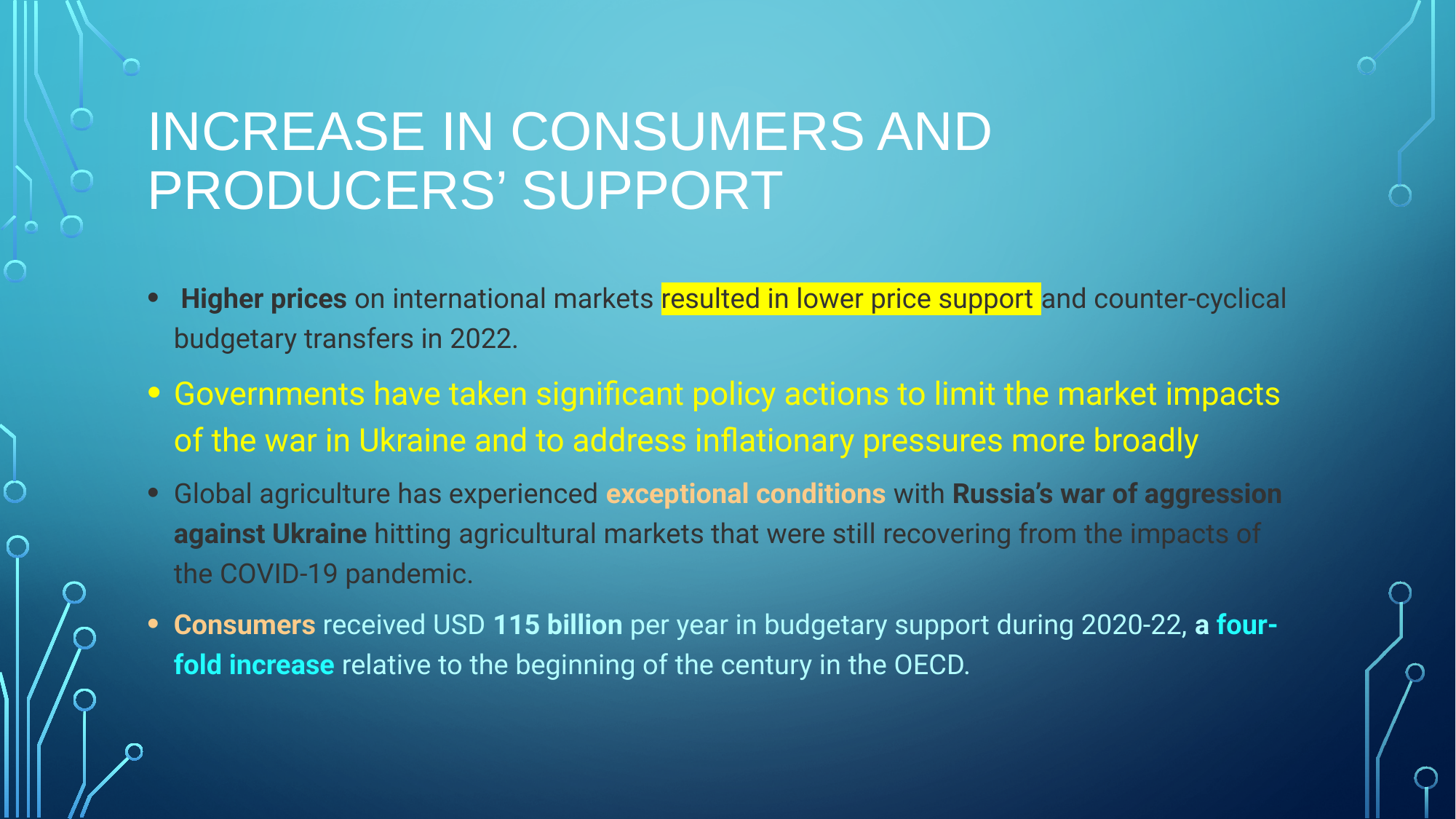

# Increase in consumers and producers’ support
 Higher prices on international markets resulted in lower price support and counter-cyclical budgetary transfers in 2022.
Governments have taken significant policy actions to limit the market impacts of the war in Ukraine and to address inflationary pressures more broadly
Global agriculture has experienced exceptional conditions with Russia’s war of aggression against Ukraine hitting agricultural markets that were still recovering from the impacts of the COVID-19 pandemic.
Consumers received USD 115 billion per year in budgetary support during 2020-22, a four-fold increase relative to the beginning of the century in the OECD.